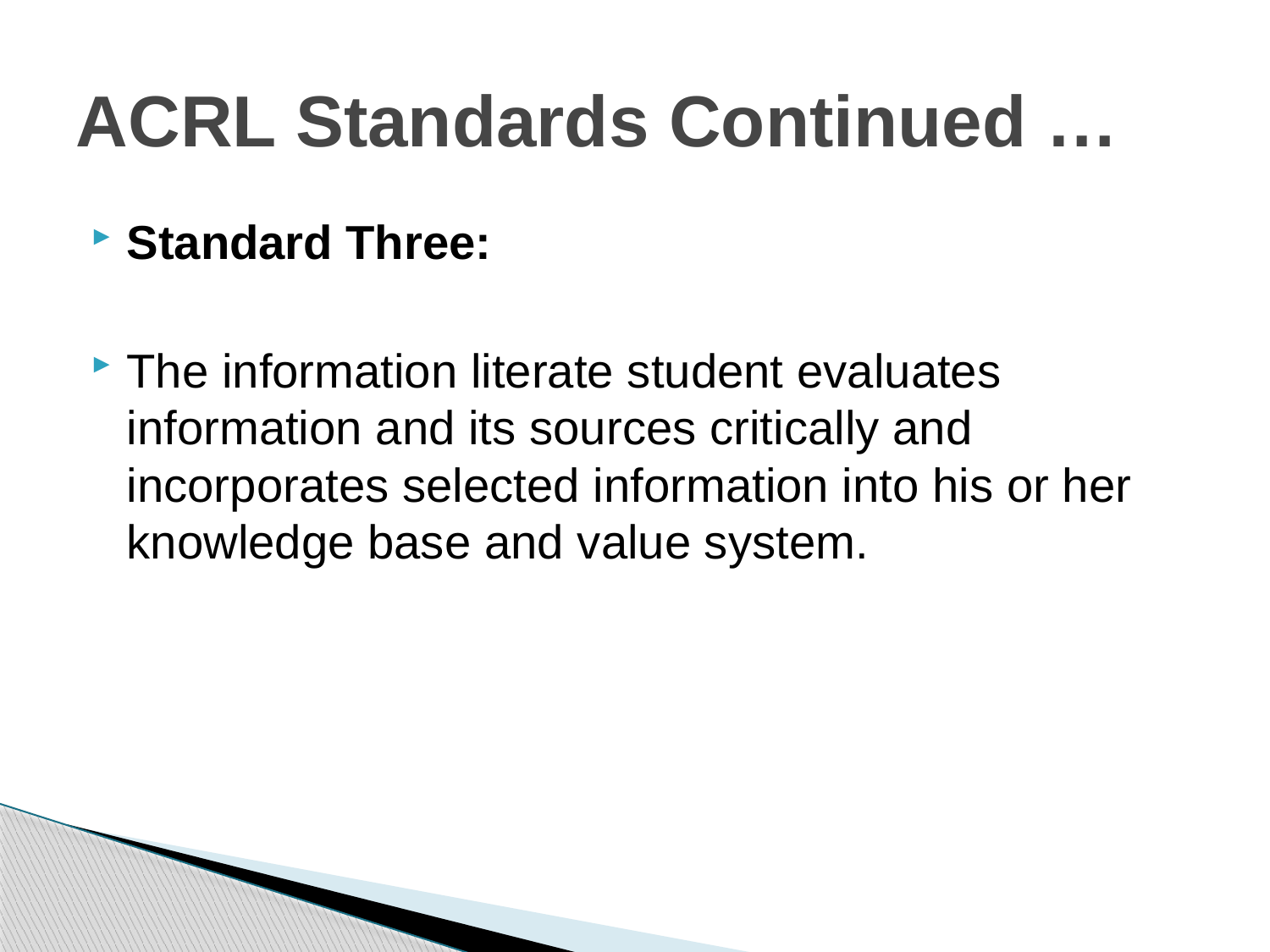

# ACRL Standards Continued …
Standard Three:

The information literate student evaluates information and its sources critically and incorporates selected information into his or her knowledge base and value system.